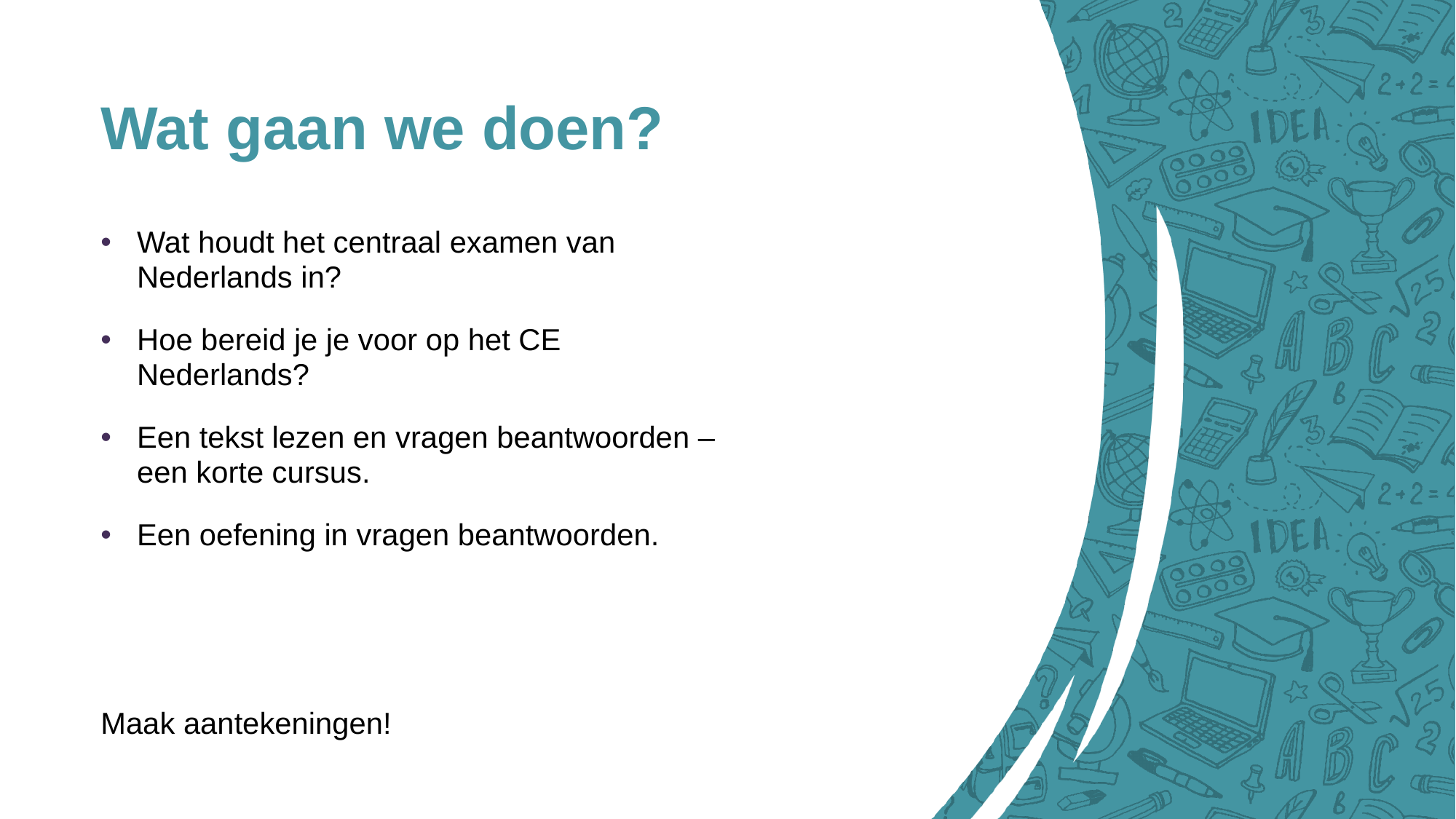

# Wat gaan we doen?
Wat houdt het centraal examen van Nederlands in?
Hoe bereid je je voor op het CE Nederlands?
Een tekst lezen en vragen beantwoorden – een korte cursus.
Een oefening in vragen beantwoorden.

Maak aantekeningen!